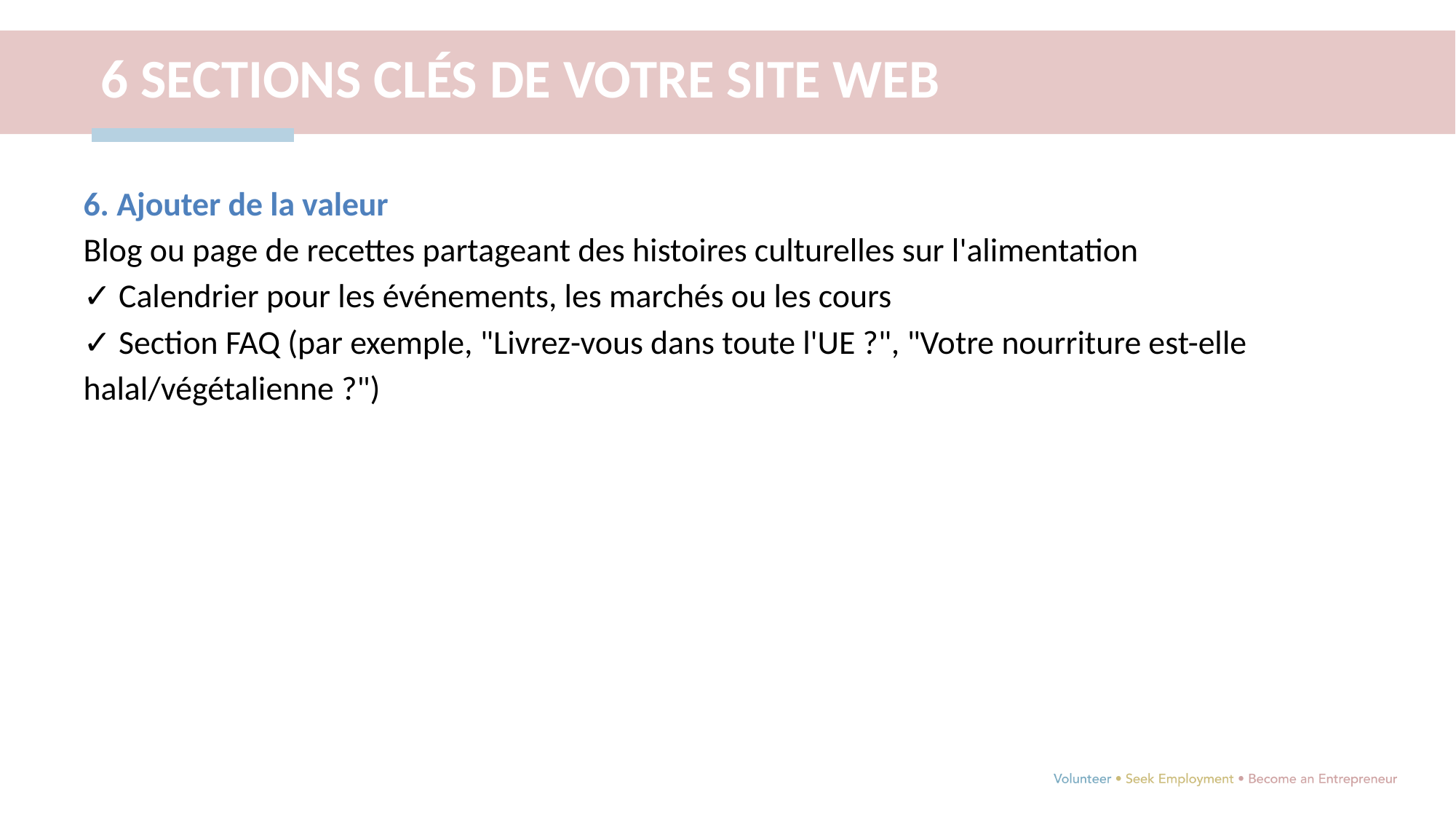

6 SECTIONS CLÉS DE VOTRE SITE WEB

6. Ajouter de la valeur
Blog ou page de recettes partageant des histoires culturelles sur l'alimentation
✓ Calendrier pour les événements, les marchés ou les cours
✓ Section FAQ (par exemple, "Livrez-vous dans toute l'UE ?", "Votre nourriture est-elle halal/végétalienne ?")